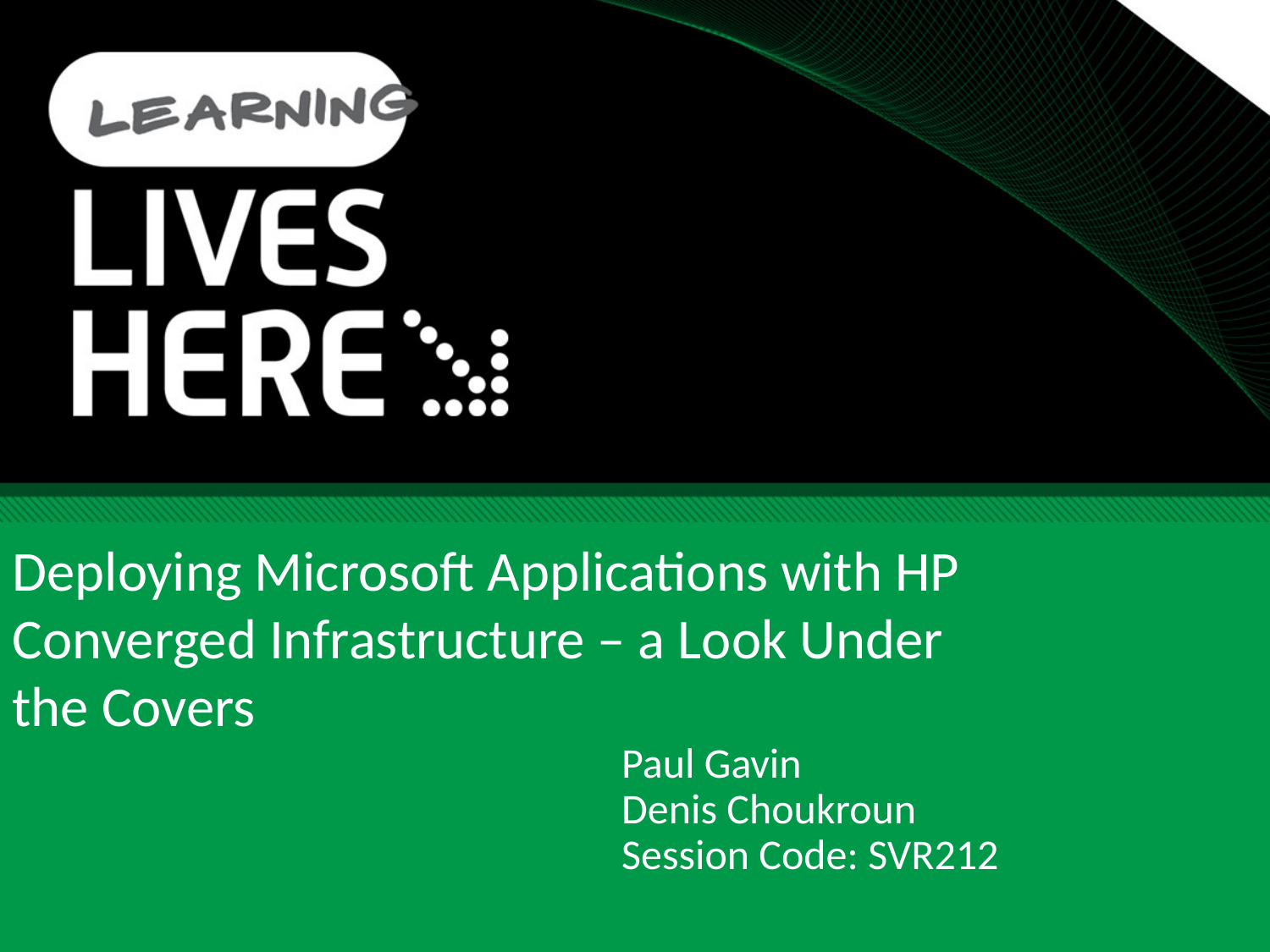

Deploying Microsoft Applications with HP Converged Infrastructure – a Look Under the Covers
Paul Gavin
Denis Choukroun
Session Code: SVR212